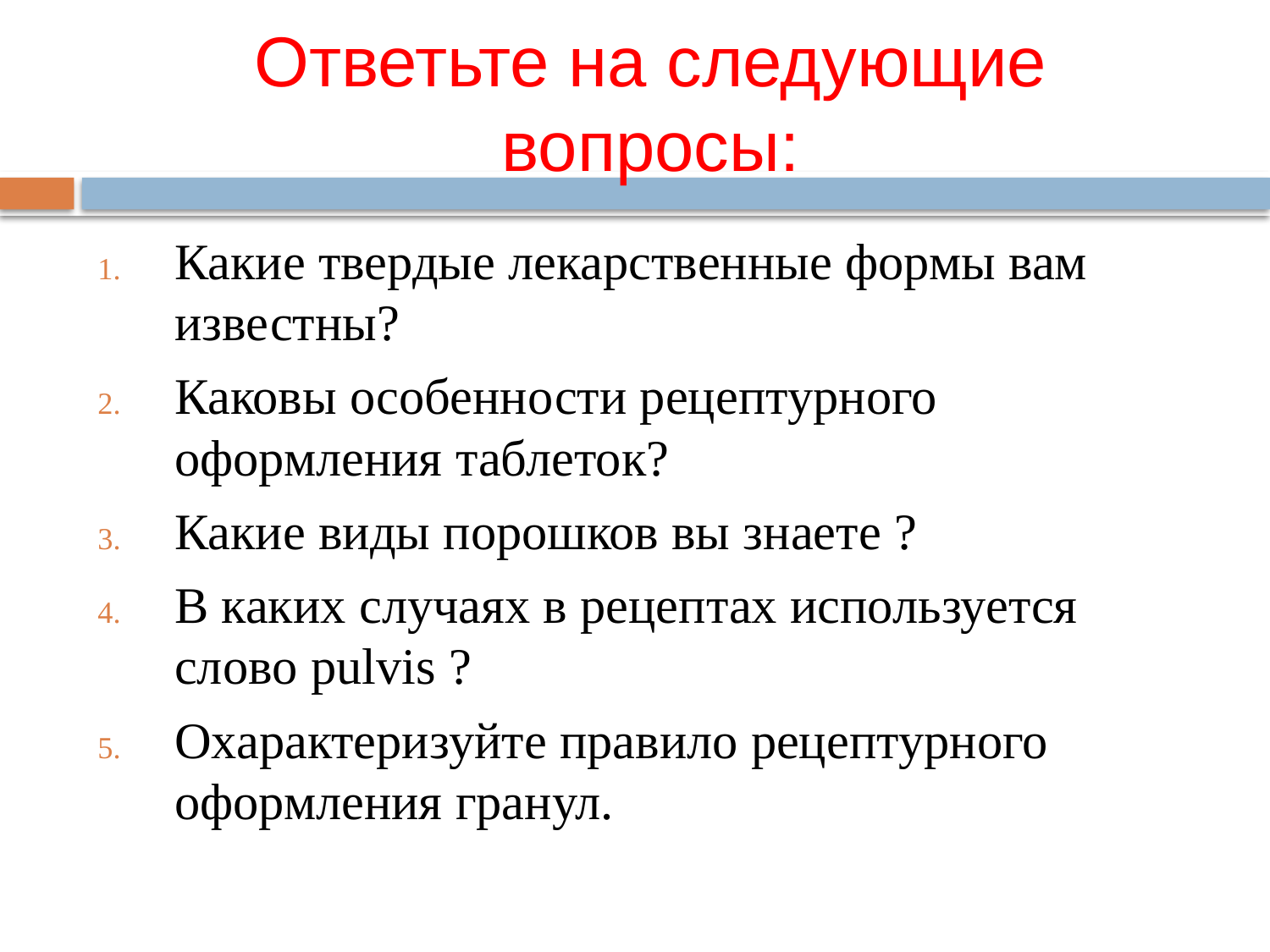

# Ответьте на следующие вопросы:
Какие твердые лекарственные формы вам известны?
Каковы особенности рецептурного оформления таблеток?
Какие виды порошков вы знаете ?
В каких случаях в рецептах используется слово pulvis ?
Охарактеризуйте правило рецептурного оформления гранул.